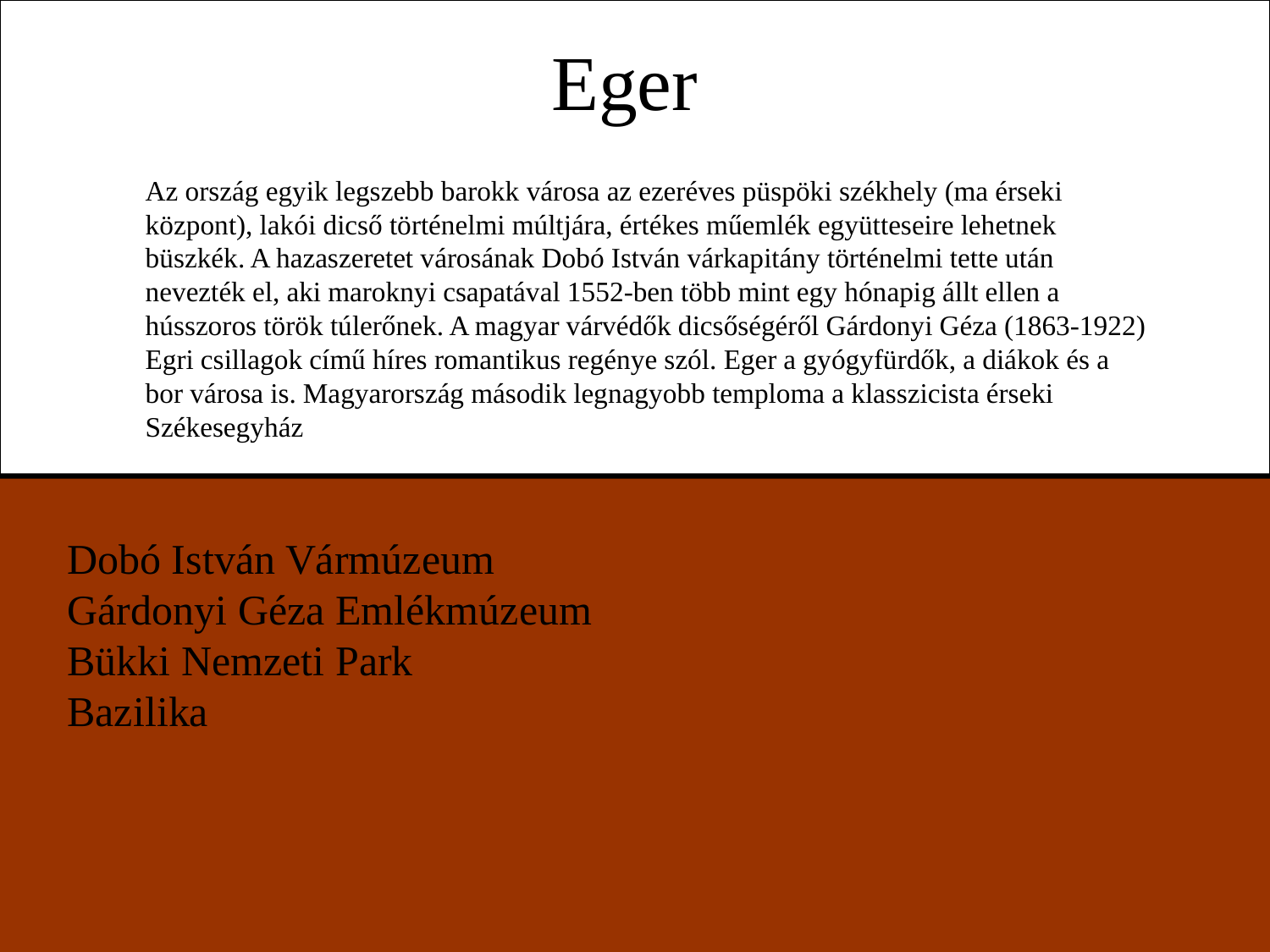

# Eger
	Az ország egyik legszebb barokk városa az ezeréves püspöki székhely (ma érseki központ), lakói dicső történelmi múltjára, értékes műemlék együtteseire lehetnek büszkék. A hazaszeretet városának Dobó István várkapitány történelmi tette után nevezték el, aki maroknyi csapatával 1552-ben több mint egy hónapig állt ellen a hússzoros török túlerőnek. A magyar várvédők dicsőségéről Gárdonyi Géza (1863-1922) Egri csillagok című híres romantikus regénye szól. Eger a gyógyfürdők, a diákok és a bor városa is. Magyarország második legnagyobb temploma a klasszicista érseki Székesegyház
Dobó István Vármúzeum
Gárdonyi Géza Emlékmúzeum
Bükki Nemzeti Park
Bazilika